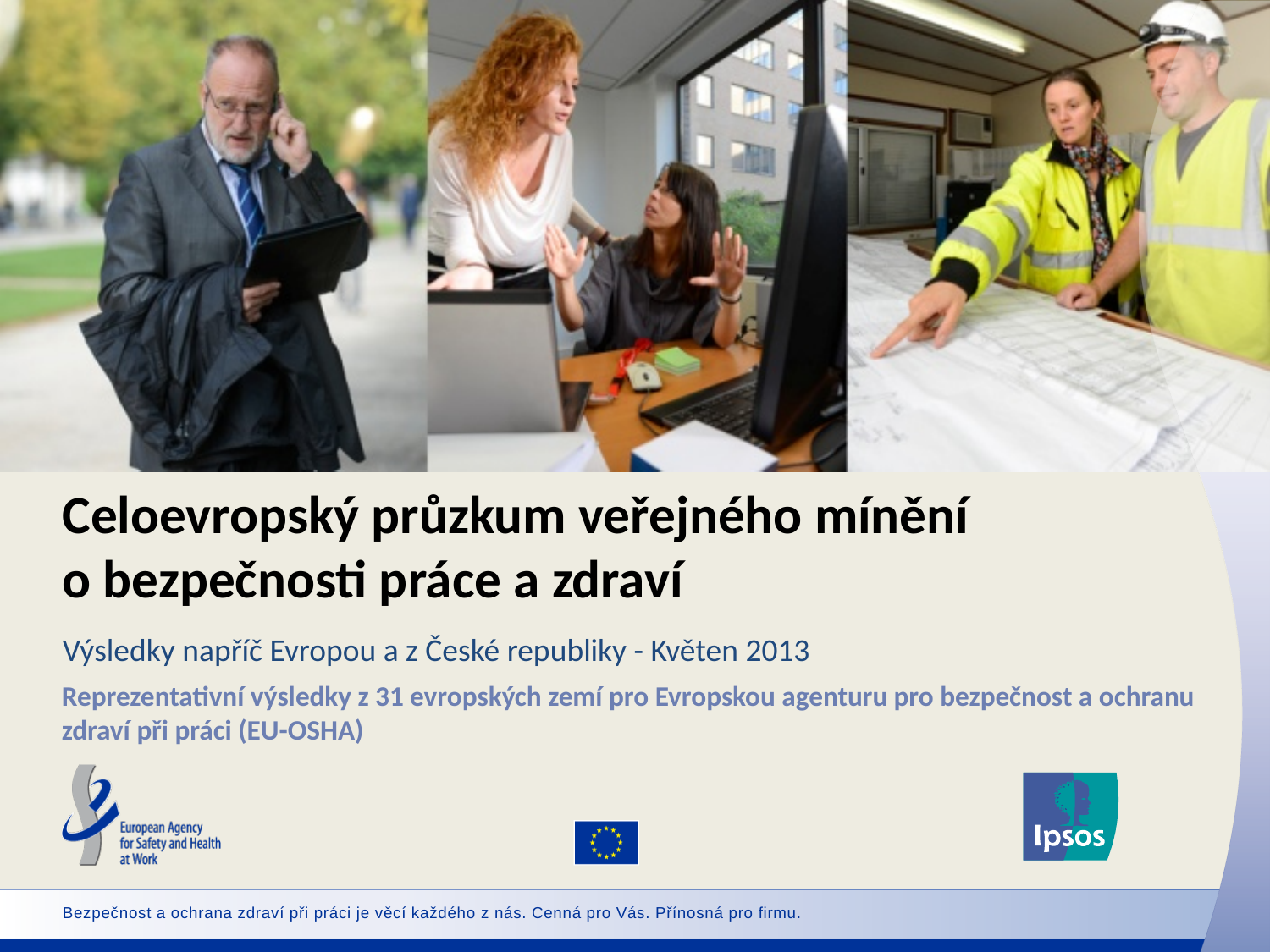

# Celoevropský průzkum veřejného mínění o bezpečnosti práce a zdraví
Výsledky napříč Evropou a z České republiky - Květen 2013
Reprezentativní výsledky z 31 evropských zemí pro Evropskou agenturu pro bezpečnost a ochranu zdraví při práci (EU-OSHA)

Bezpečnost a ochrana zdraví při práci je věcí každého z nás. Cenná pro Vás. Přínosná pro firmu.